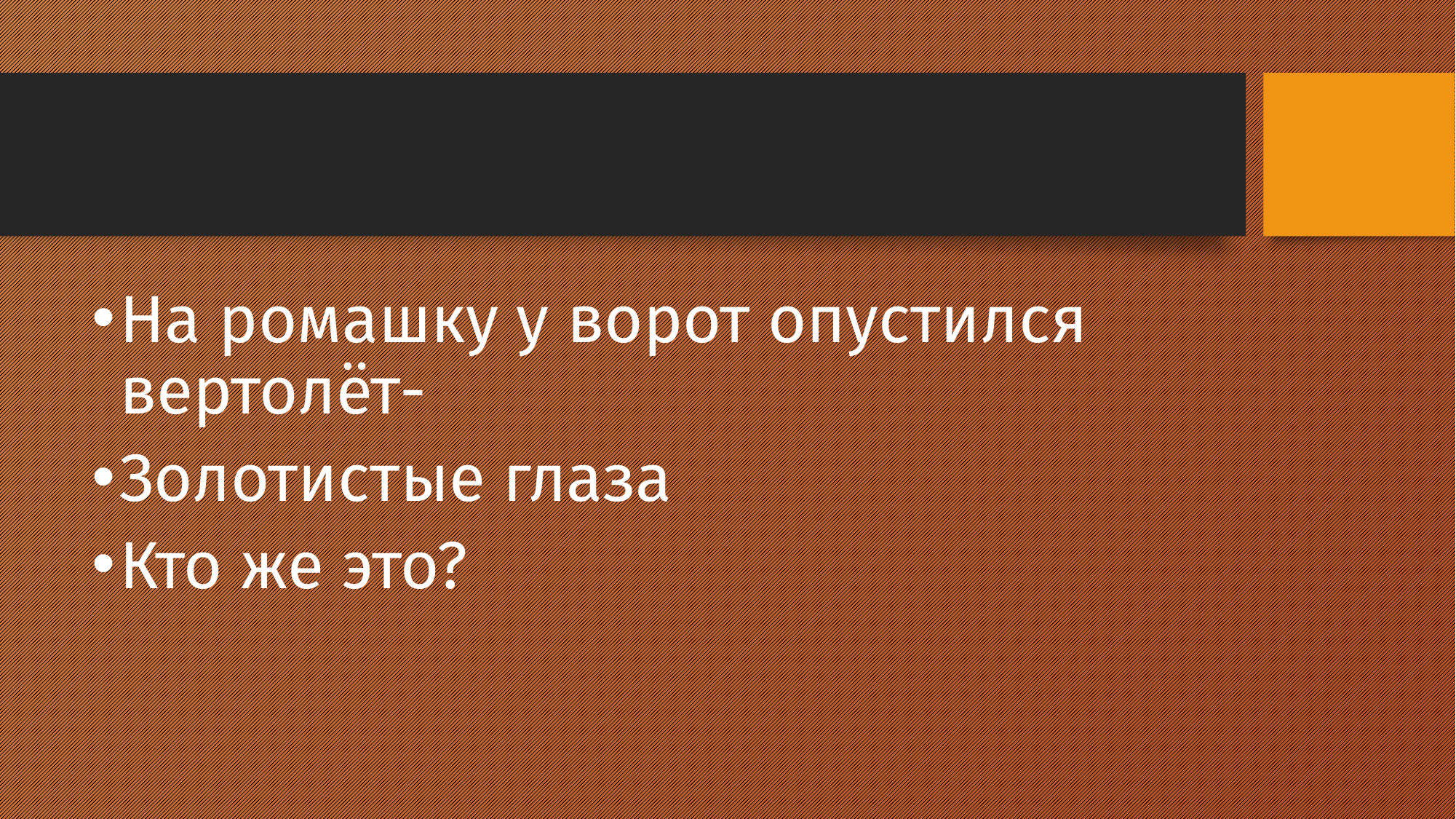

#
На ромашку у ворот опустился вертолёт-
Золотистые глаза
Кто же это?